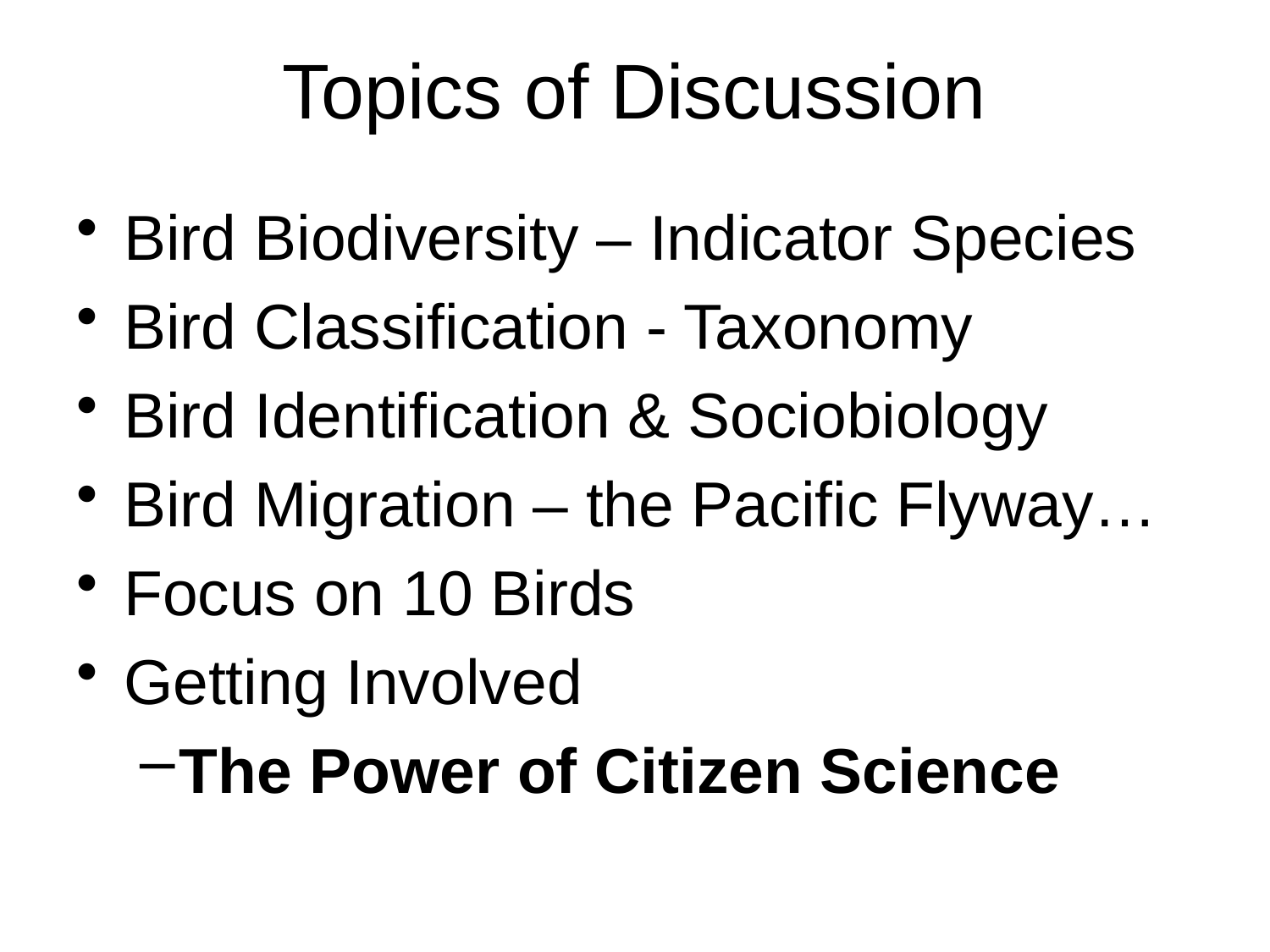

# Topics of Discussion
Bird Biodiversity – Indicator Species
Bird Classification - Taxonomy
Bird Identification & Sociobiology
Bird Migration – the Pacific Flyway…
Focus on 10 Birds
Getting Involved
The Power of Citizen Science